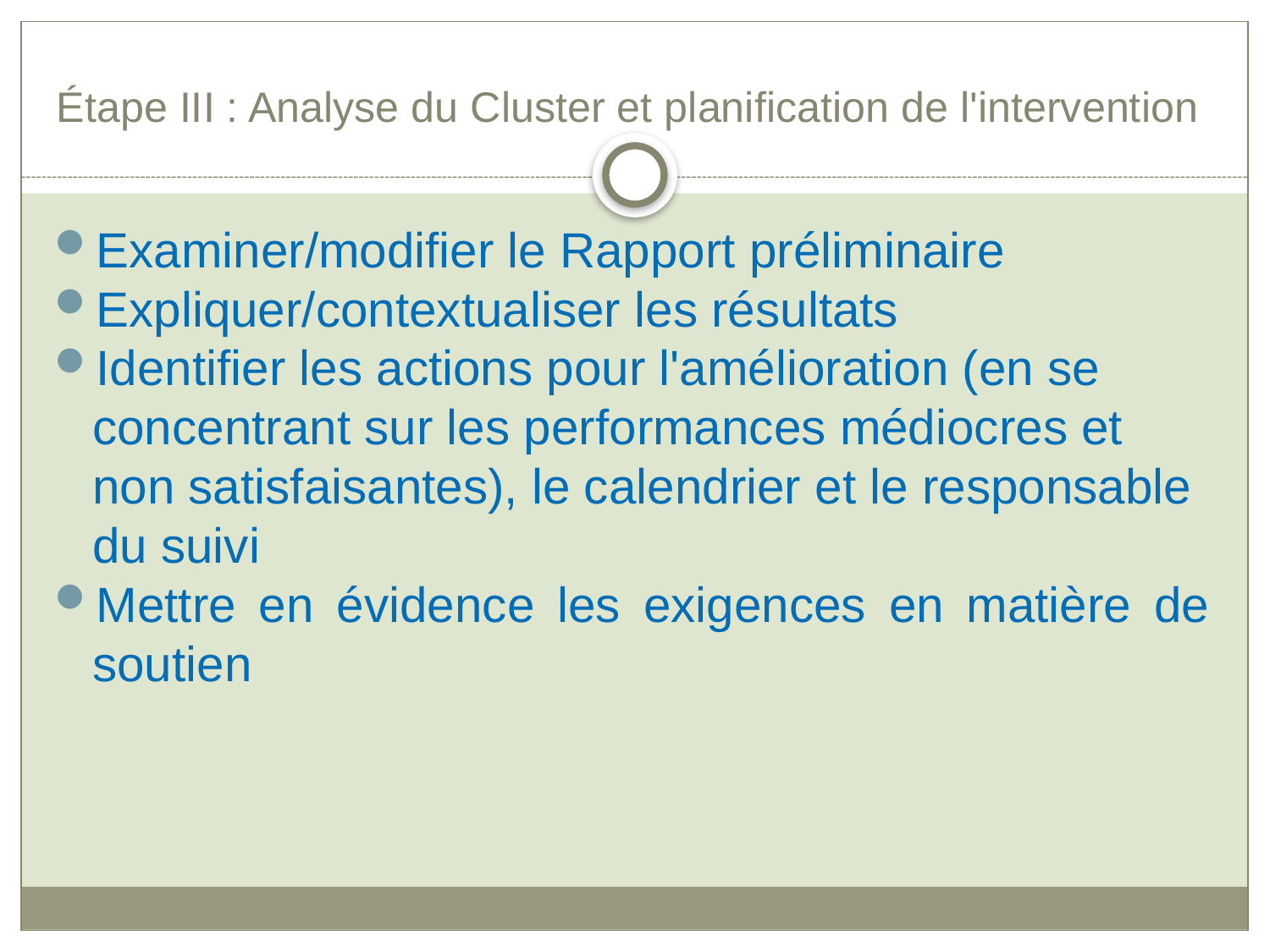

# Étape III : Analyse du Cluster et planification de l'intervention
Examiner/modifier le Rapport préliminaire
Expliquer/contextualiser les résultats
Identifier les actions pour l'amélioration (en se concentrant sur les performances médiocres et non satisfaisantes), le calendrier et le responsable du suivi
Mettre en évidence les exigences en matière de soutien